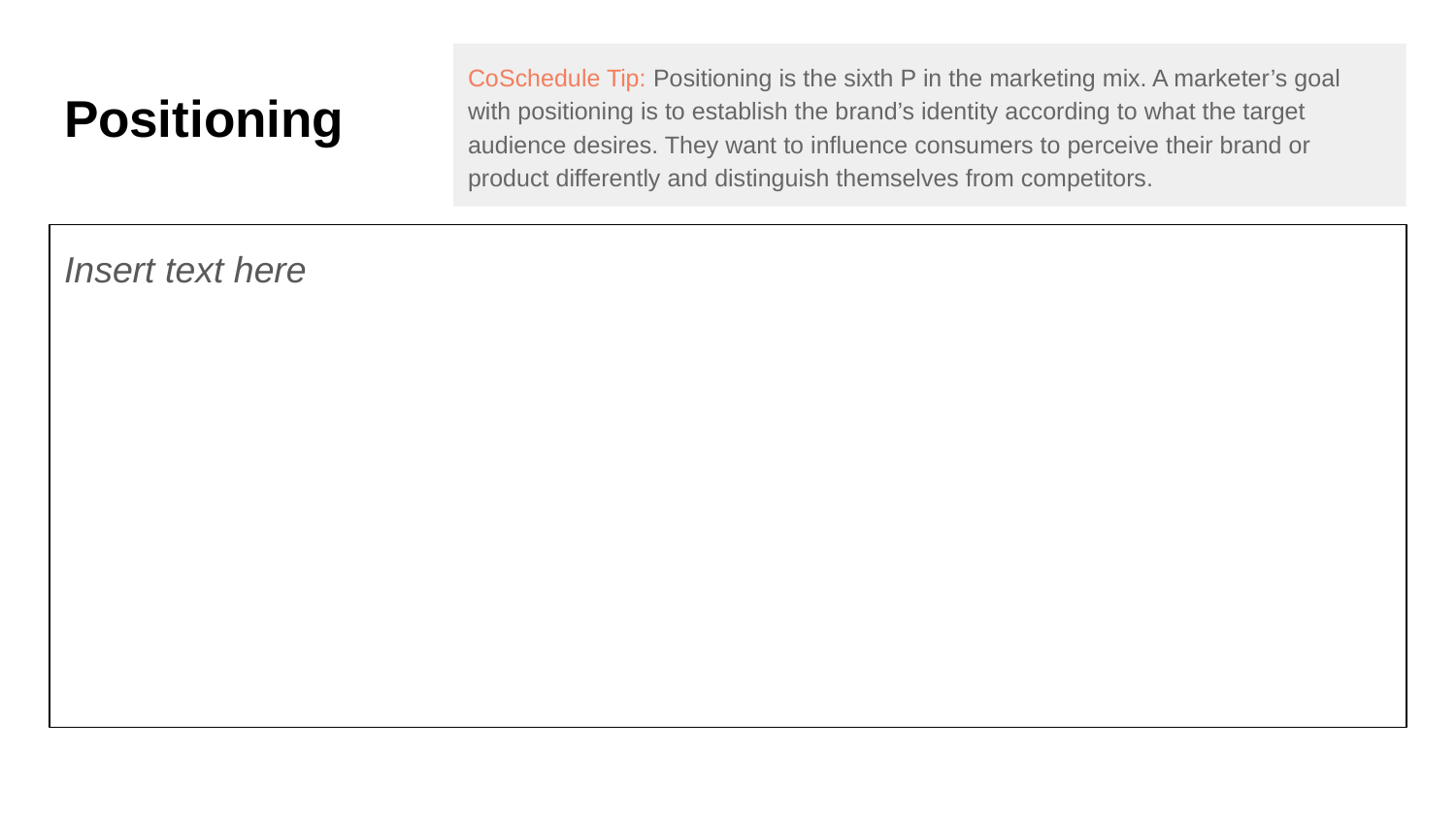

CoSchedule Tip: Positioning is the sixth P in the marketing mix. A marketer’s goal with positioning is to establish the brand’s identity according to what the target audience desires. They want to influence consumers to perceive their brand or product differently and distinguish themselves from competitors.
# Positioning
Insert text here